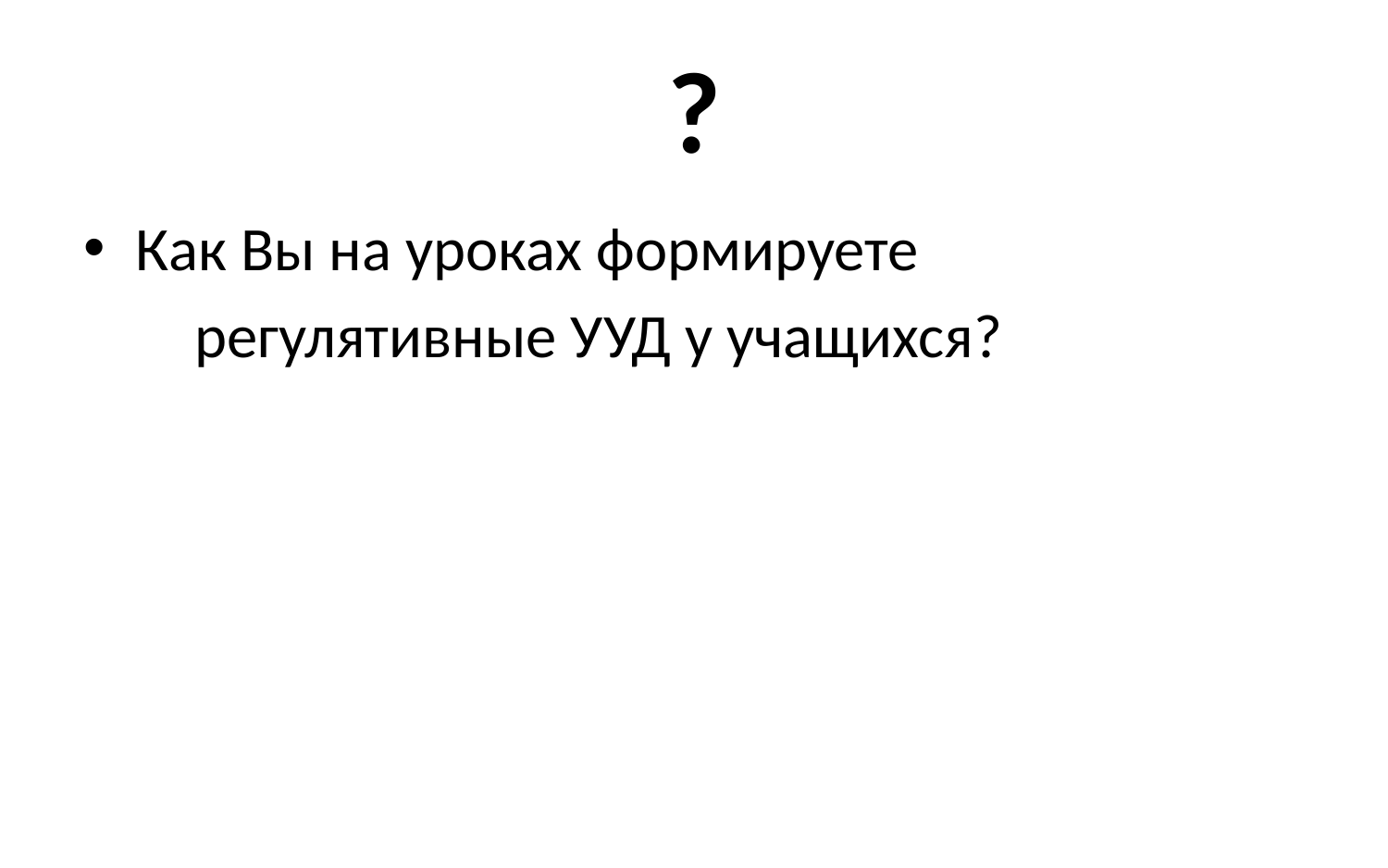

# ?
Как Вы на уроках формируете
        регулятивные УУД у учащихся?